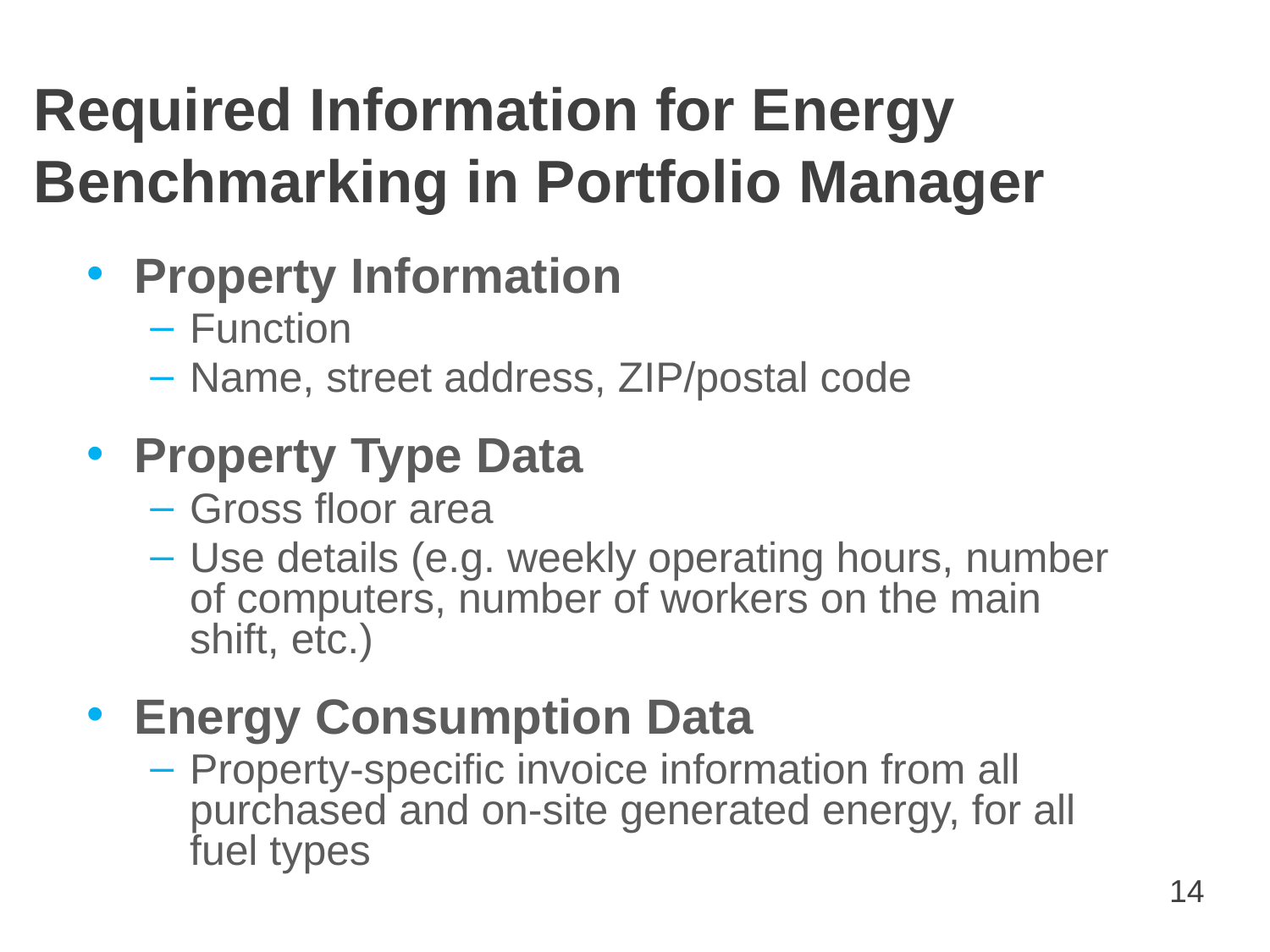

Required Information for Energy Benchmarking in Portfolio Manager

Property Information
Function
Name, street address, ZIP/postal code

Property Type Data
Gross floor area
Use details (e.g. weekly operating hours, number of computers, number of workers on the main shift, etc.)

Energy Consumption Data
Property-specific invoice information from all purchased and on-site generated energy, for all fuel types